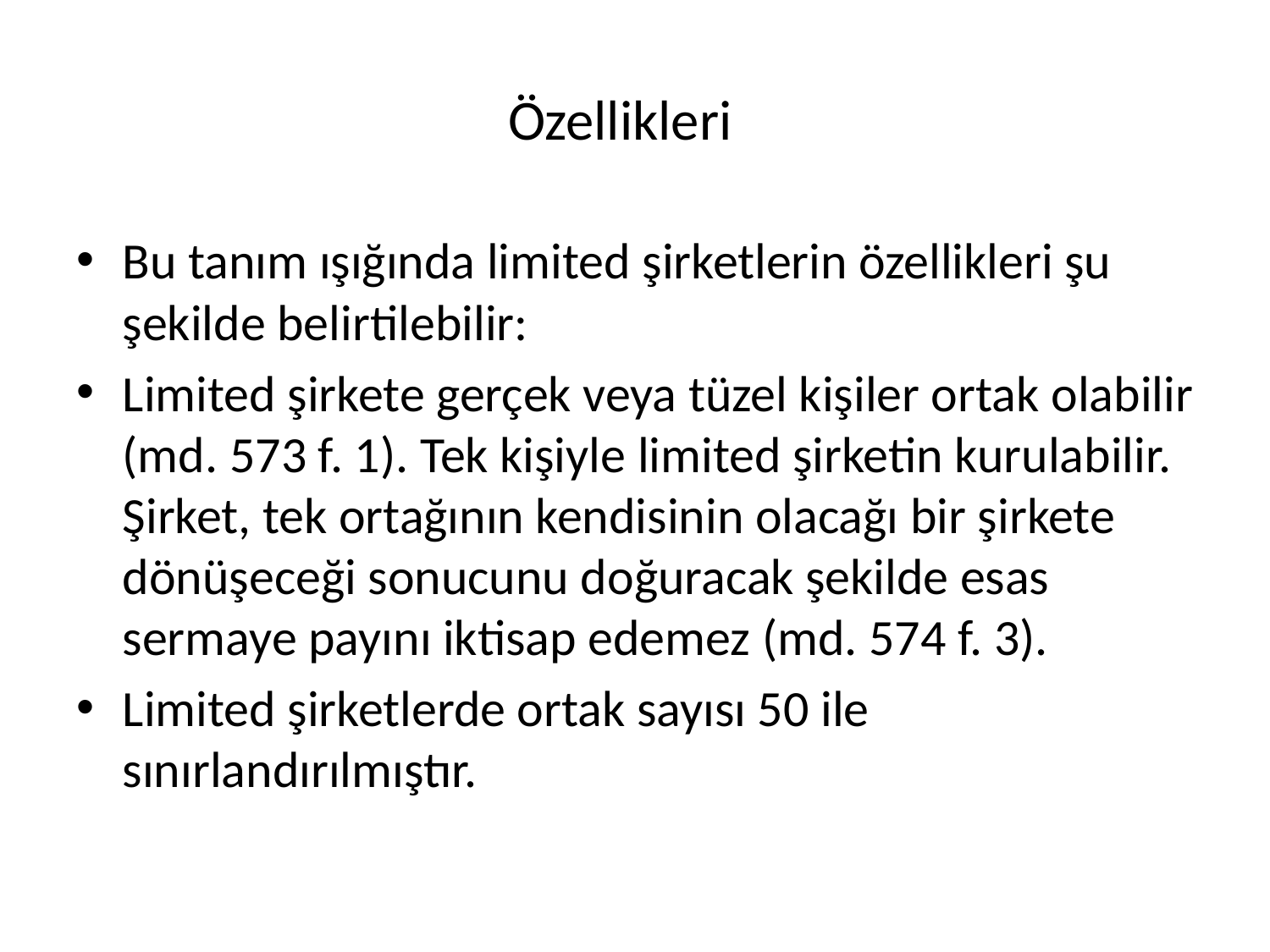

# Özellikleri
Bu tanım ışığında limited şirketlerin özellikleri şu şekilde belirtilebilir:
Limited şirkete gerçek veya tüzel kişiler ortak olabilir (md. 573 f. 1). Tek kişiyle limited şirketin kurulabilir. Şirket, tek ortağının kendisinin olacağı bir şirkete dönüşeceği sonucunu doğuracak şekilde esas sermaye payını iktisap edemez (md. 574 f. 3).
Limited şirketlerde ortak sayısı 50 ile sınırlandırılmıştır.